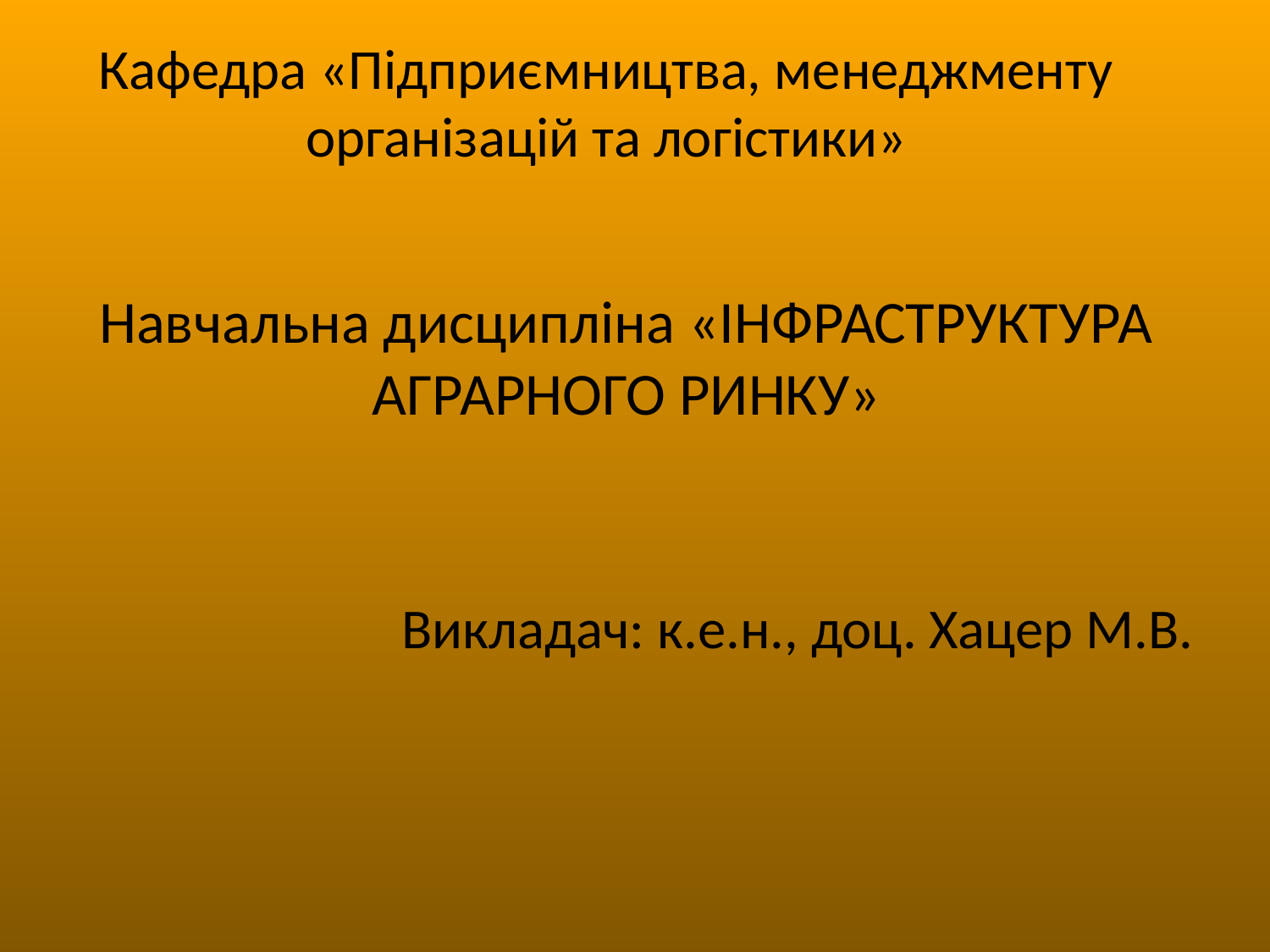

Кафедра «Підприємництва, менеджменту організацій та логістики»

# Навчальна дисципліна «ІНФРАСТРУКТУРА АГРАРНОГО РИНКУ»
Викладач: к.е.н., доц. Хацер М.В.